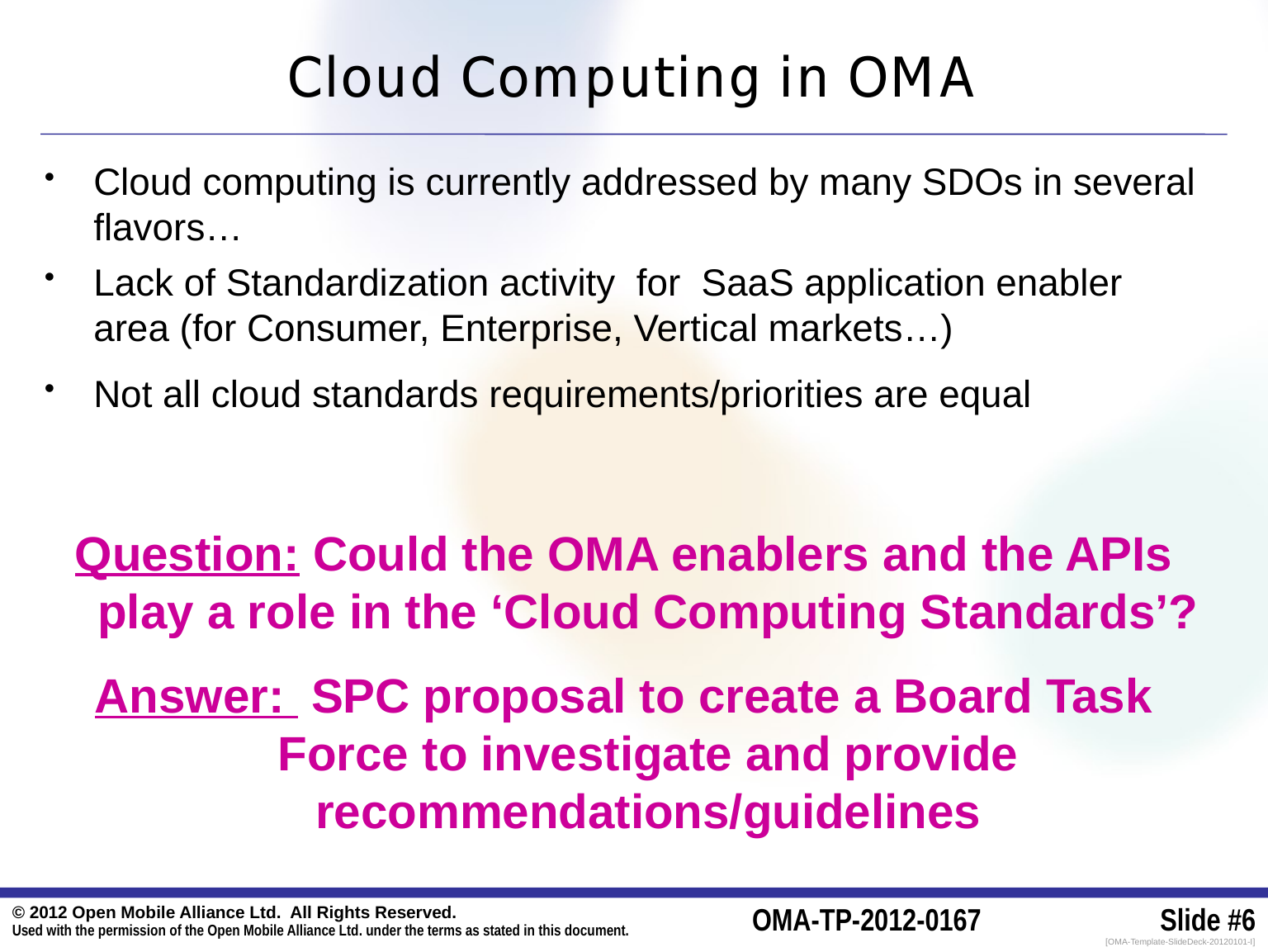

# Cloud Computing in OMA
Cloud computing is currently addressed by many SDOs in several flavors…
Lack of Standardization activity  for  SaaS application enabler area (for Consumer, Enterprise, Vertical markets…)
Not all cloud standards requirements/priorities are equal

Question: Could the OMA enablers and the APIs play a role in the ‘Cloud Computing Standards’?
Answer:  SPC proposal to create a Board Task Force to investigate and provide recommendations/guidelines